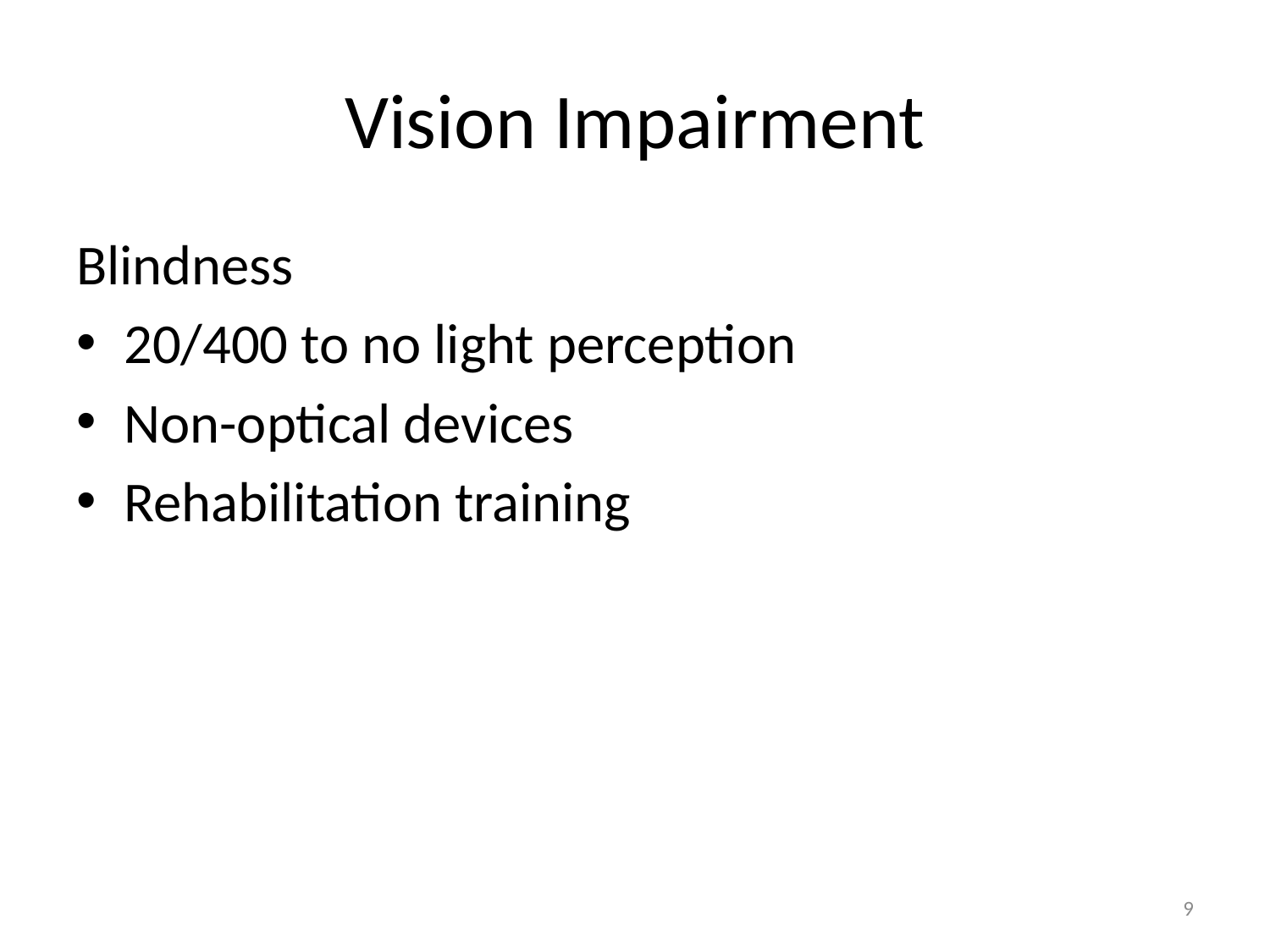

# Vision Impairment
Blindness
20/400 to no light perception
Non-optical devices
Rehabilitation training
9